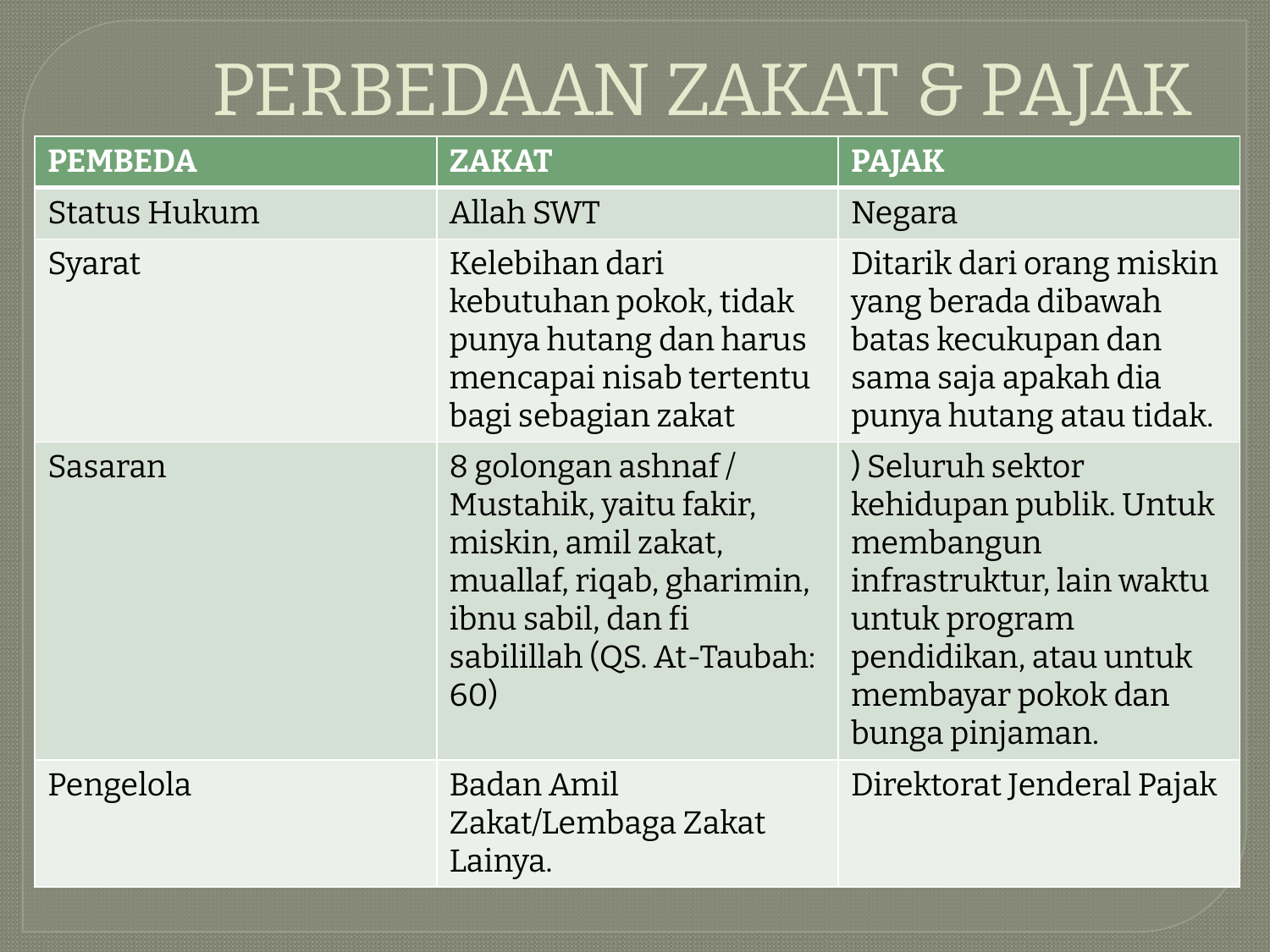

# PERBEDAAN ZAKAT & PAJAK
| PEMBEDA | ZAKAT | PAJAK |
| --- | --- | --- |
| Status Hukum | Allah SWT | Negara |
| Syarat | Kelebihan dari kebutuhan pokok, tidak punya hutang dan harus mencapai nisab tertentu bagi sebagian zakat | Ditarik dari orang miskin yang berada dibawah batas kecukupan dan sama saja apakah dia punya hutang atau tidak. |
| Sasaran | 8 golongan ashnaf / Mustahik, yaitu fakir, miskin, amil zakat, muallaf, riqab, gharimin, ibnu sabil, dan fi sabilillah (QS. At-Taubah: 60) | ) Seluruh sektor kehidupan publik. Untuk membangun infrastruktur, lain waktu untuk program pendidikan, atau untuk membayar pokok dan bunga pinjaman. |
| Pengelola | Badan Amil Zakat/Lembaga Zakat Lainya. | Direktorat Jenderal Pajak |